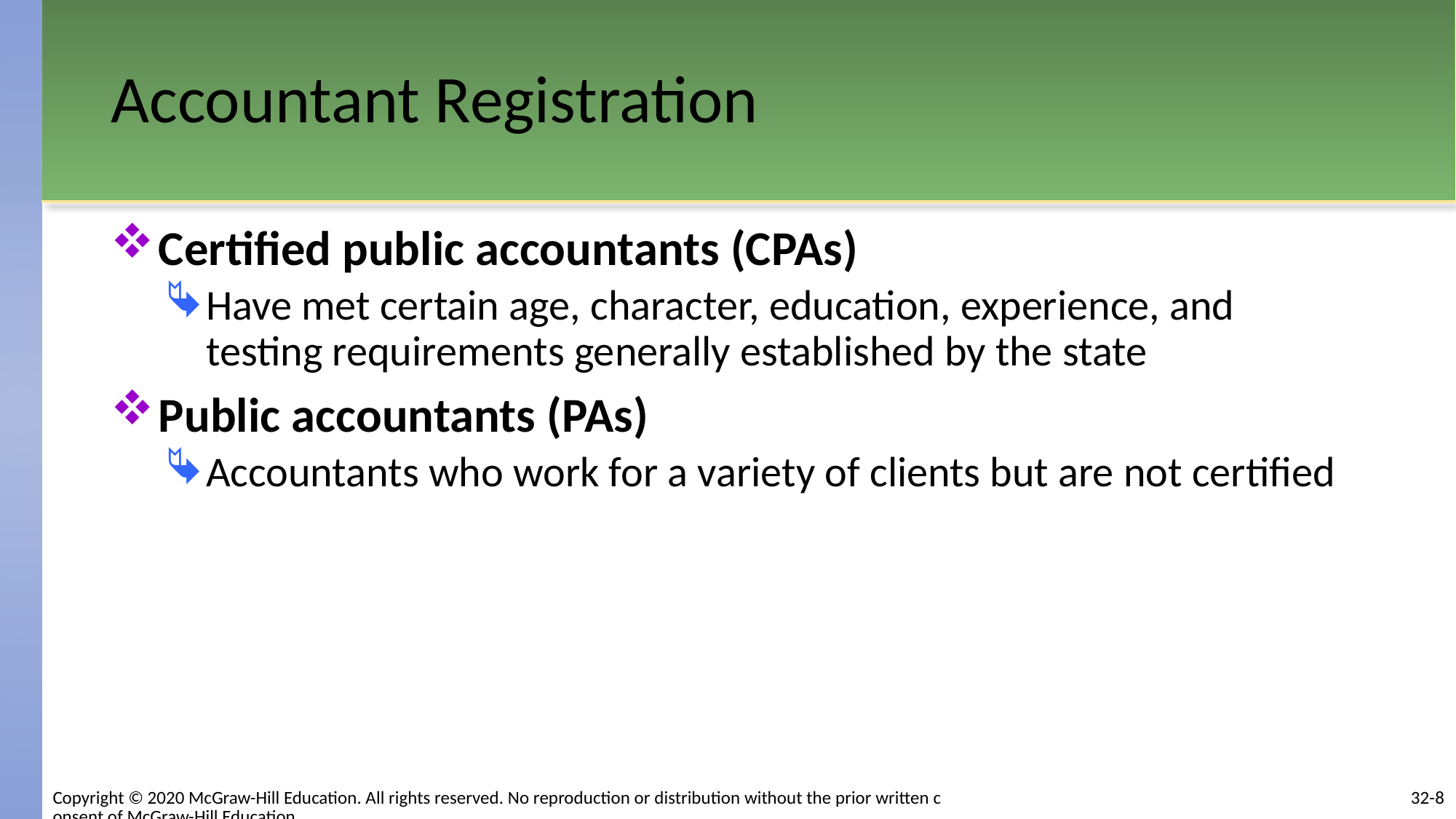

# Accountant Registration
Certified public accountants (CPAs)
Have met certain age, character, education, experience, and testing requirements generally established by the state
Public accountants (PAs)
Accountants who work for a variety of clients but are not certified

32-8
Copyright © 2020 McGraw-Hill Education. All rights reserved. No reproduction or distribution without the prior written consent of McGraw-Hill Education.